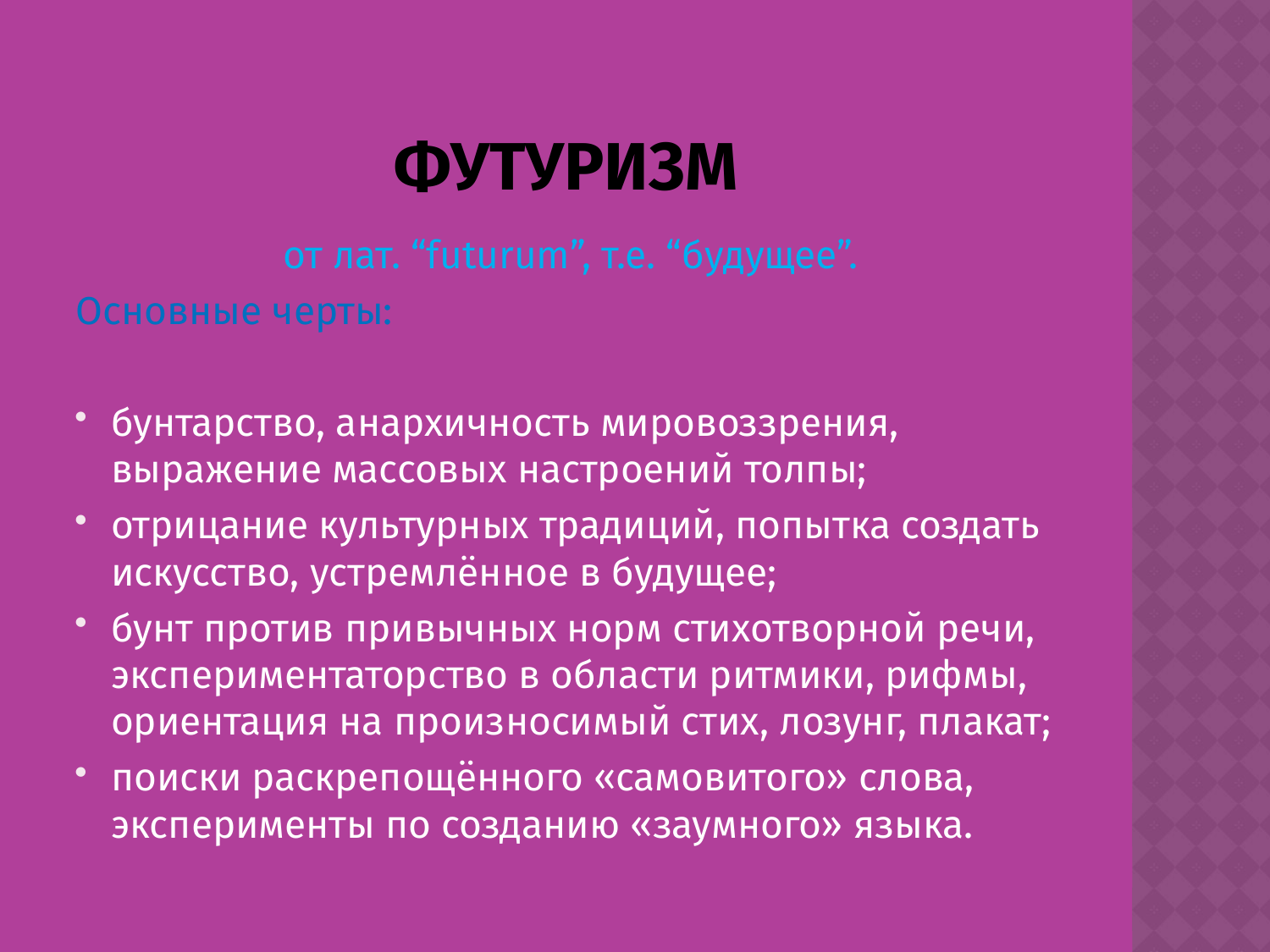

# Футуризм
                    от лат. “futurum”, т.е. “будущее”.
Основные черты:

бунтарство, анархичность мировоззрения, выражение массовых настроений толпы;
отрицание культурных традиций, попытка создать искусство, устремлённое в будущее;
бунт против привычных норм стихотворной речи, экспериментаторство в области ритмики, рифмы, ориентация на произносимый стих, лозунг, плакат;
поиски раскрепощённого «самовитого» слова, эксперименты по созданию «заумного» языка.